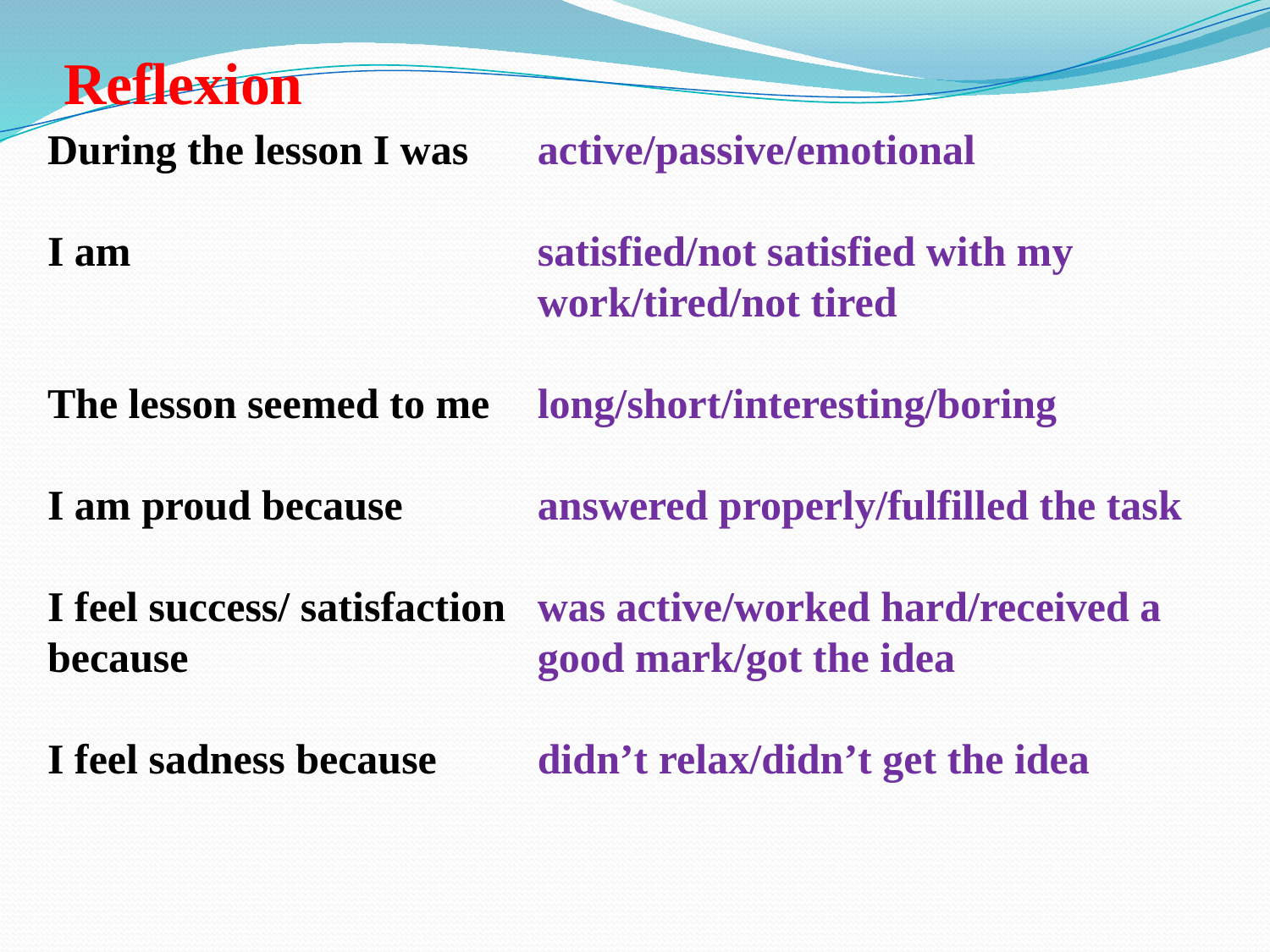

# Reflexion
During the lesson I was

I am

The lesson seemed to me

I am proud because

I feel success/ satisfaction because

I feel sadness because

active/passive/emotional

satisfied/not satisfied with my work/tired/not tired

long/short/interesting/boring

answered properly/fulfilled the task

was active/worked hard/received a good mark/got the idea

didn’t relax/didn’t get the idea